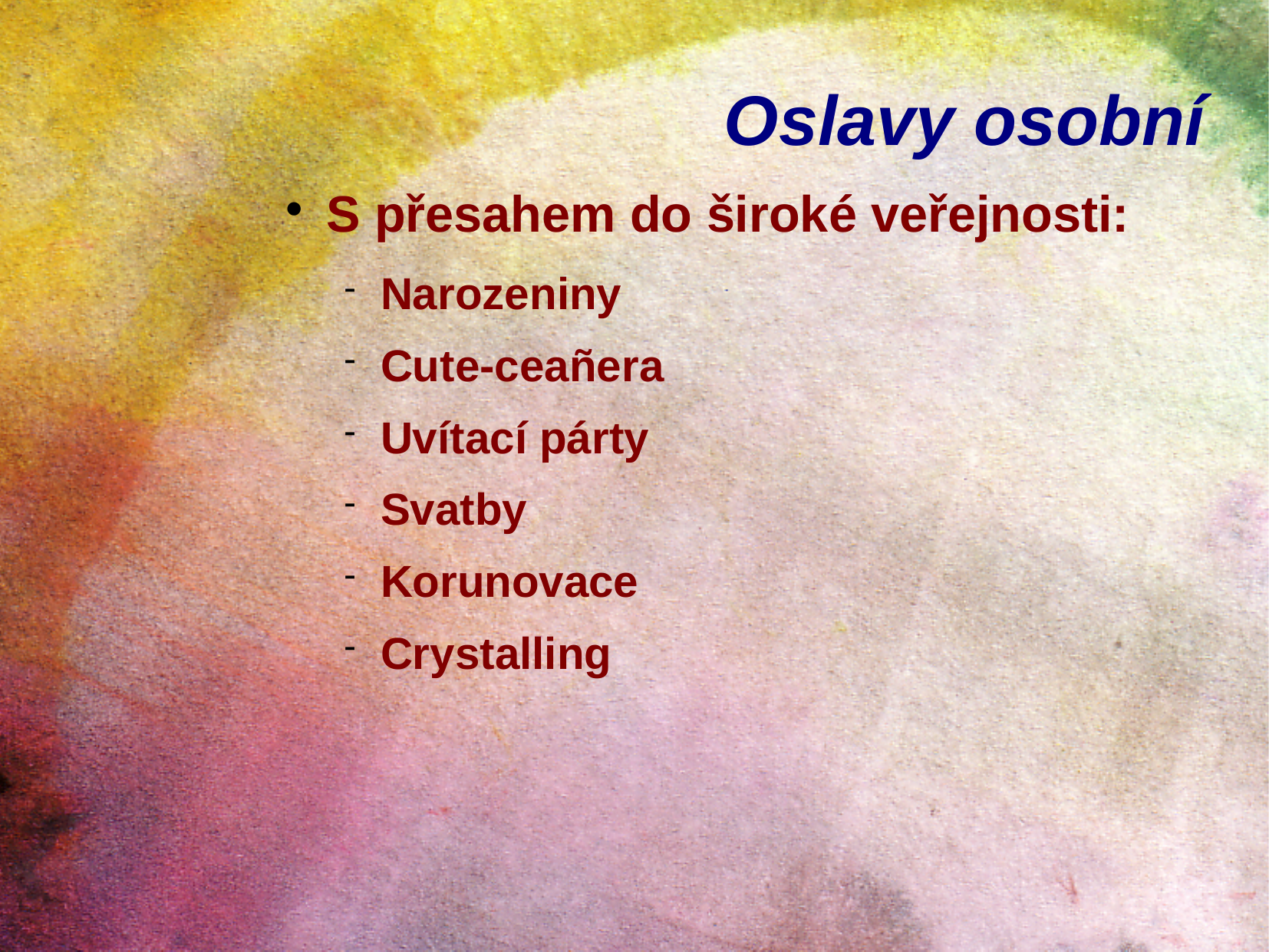

# Oslavy osobní
S přesahem do široké veřejnosti:
Narozeniny
Cute-ceañera
Uvítací párty
Svatby
Korunovace
Crystalling